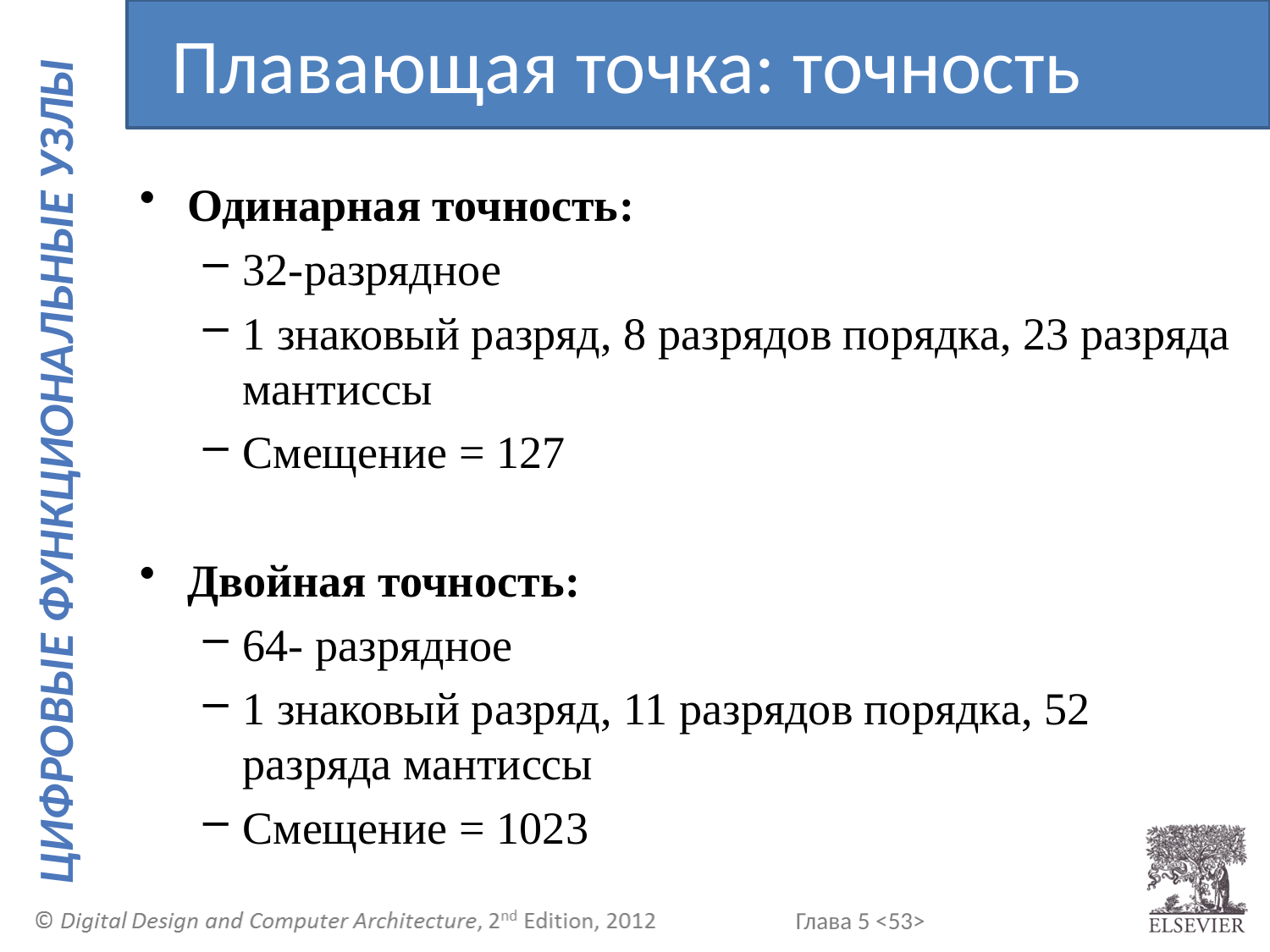

Плавающая точка: точность

Одинарная точность:
32-разрядное
1 знаковый разряд, 8 разрядов порядка, 23 разряда мантиссы
Смещение = 127

Двойная точность:
64- разрядное
1 знаковый разряд, 11 разрядов порядка, 52 разряда мантиссы
Смещение = 1023